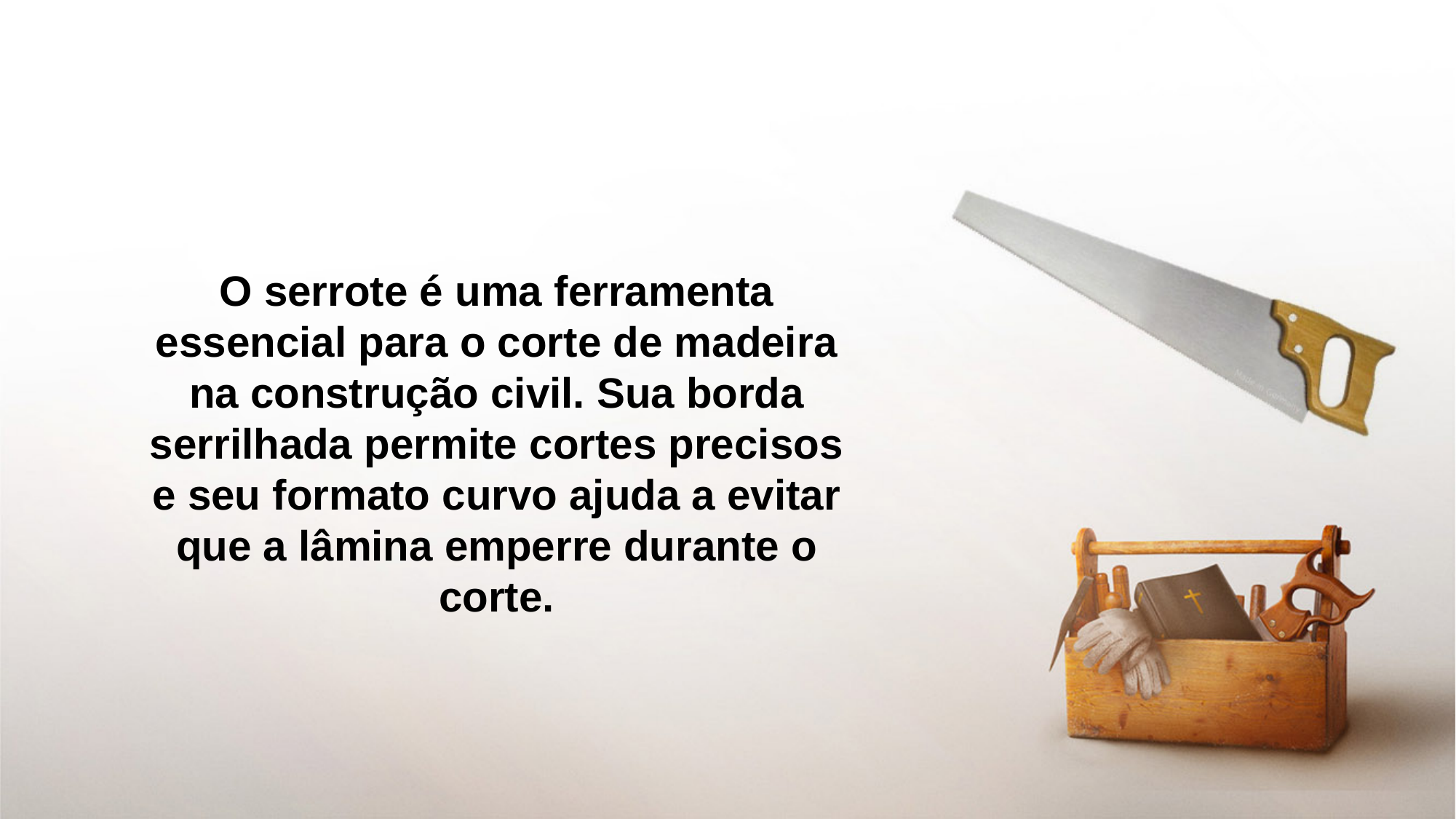

O serrote é uma ferramenta essencial para o corte de madeira na construção civil. Sua borda serrilhada permite cortes precisos e seu formato curvo ajuda a evitar que a lâmina emperre durante o corte.